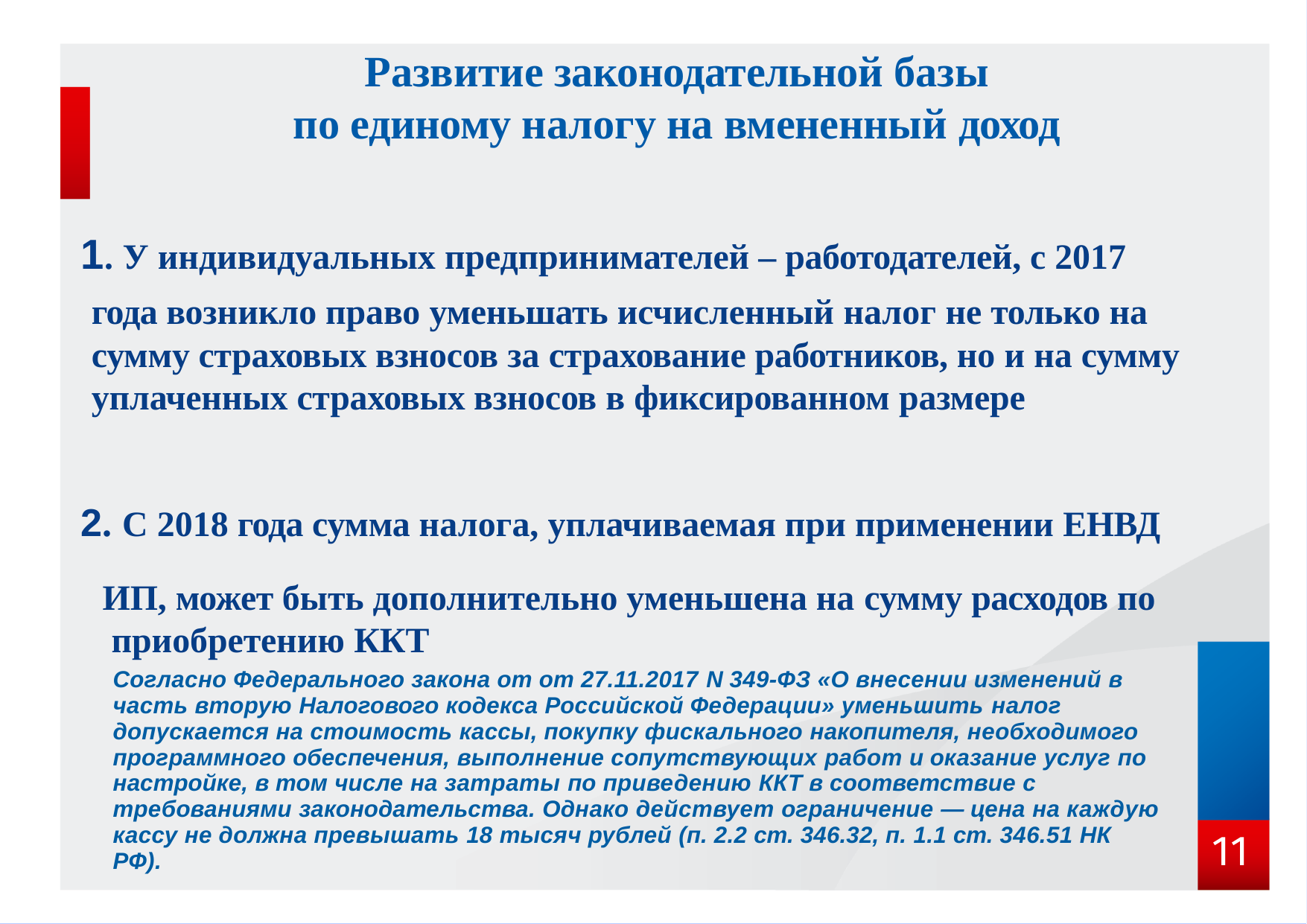

# Развитие законодательной базы
по единому налогу на вмененный доход
1. У индивидуальных предпринимателей – работодателей, с 2017
года возникло право уменьшать исчисленный налог не только на  сумму страховых взносов за страхование работников, но и на сумму  уплаченных страховых взносов в фиксированном размере

2. С 2018 года сумма налога, уплачиваемая при применении ЕНВД
ИП, может быть дополнительно уменьшена на сумму расходов по  приобретению ККТ
Согласно Федерального закона от от 27.11.2017 N 349-ФЗ «О внесении изменений в  часть вторую Налогового кодекса Российской Федерации» уменьшить налог  допускается на стоимость кассы, покупку фискального накопителя, необходимого  программного обеспечения, выполнение сопутствующих работ и оказание услуг по  настройке, в том числе на затраты по приведению ККТ в соответствие с  требованиями законодательства. Однако действует ограничение — цена на каждую  кассу не должна превышать 18 тысяч рублей (п. 2.2 ст. 346.32, п. 1.1 ст. 346.51 НК  РФ).
11